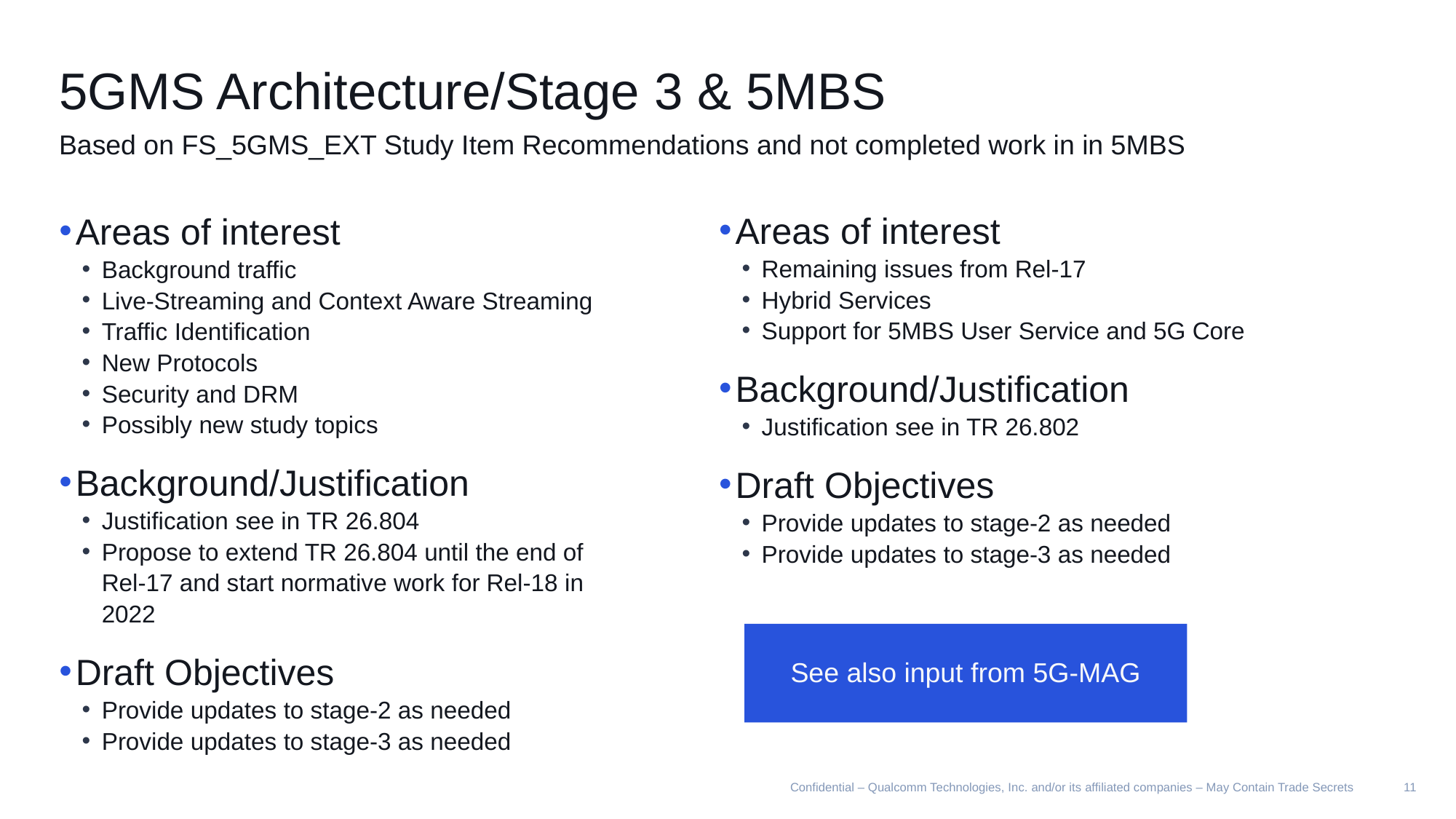

# 5GMS Architecture/Stage 3 & 5MBS
Based on FS_5GMS_EXT Study Item Recommendations and not completed work in in 5MBS
Areas of interest
Remaining issues from Rel-17
Hybrid Services
Support for 5MBS User Service and 5G Core
Background/Justification
Justification see in TR 26.802
Draft Objectives
Provide updates to stage-2 as needed
Provide updates to stage-3 as needed

Areas of interest
Background traffic
Live-Streaming and Context Aware Streaming
Traffic Identification
New Protocols
Security and DRM
Possibly new study topics
Background/Justification
Justification see in TR 26.804
Propose to extend TR 26.804 until the end of Rel-17 and start normative work for Rel-18 in 2022
Draft Objectives
Provide updates to stage-2 as needed
Provide updates to stage-3 as needed

See also input from 5G-MAG